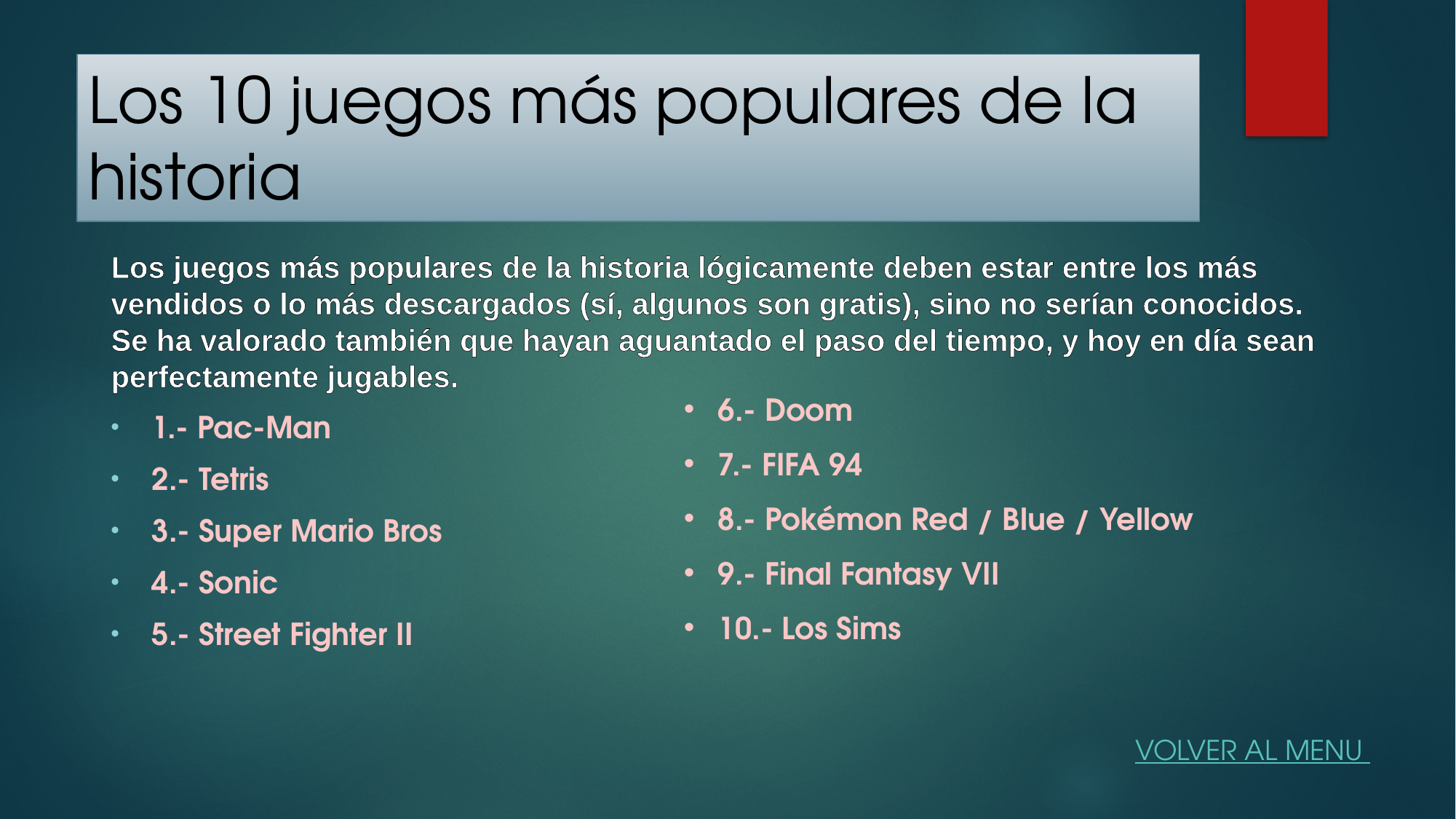

# Los 10 juegos más populares de la historia
Los juegos más populares de la historia lógicamente deben estar entre los más vendidos o lo más descargados (sí, algunos son gratis), sino no serían conocidos. Se ha valorado también que hayan aguantado el paso del tiempo, y hoy en día sean perfectamente jugables.
1.- Pac-Man
2.- Tetris
3.- Super Mario Bros
4.- Sonic
5.- Street Fighter II

6.- Doom
7.- FIFA 94
8.- Pokémon Red / Blue / Yellow
9.- Final Fantasy VII
10.- Los Sims

VOLVER AL MENU